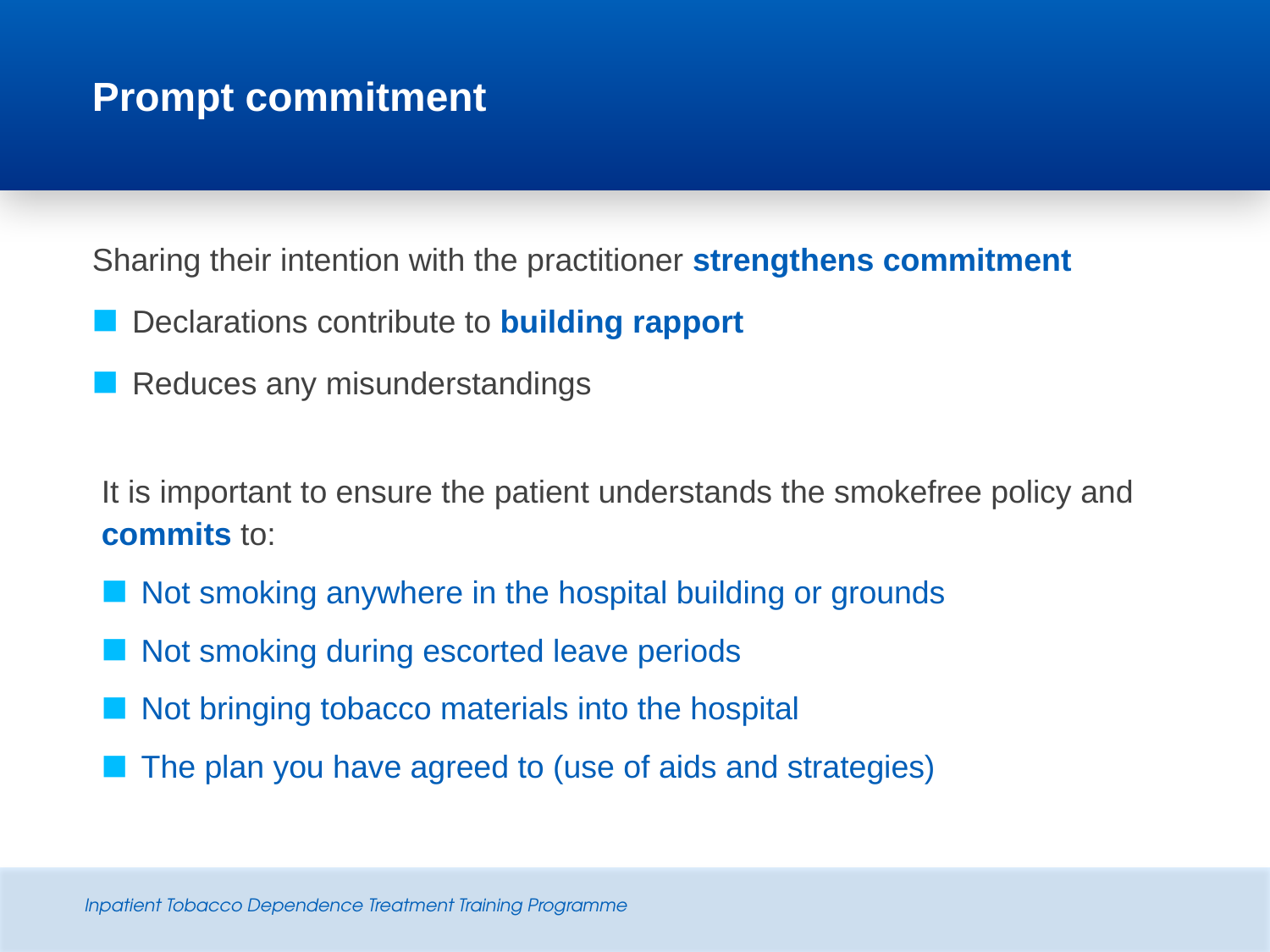

# Prompt commitment
Sharing their intention with the practitioner strengthens commitment
Declarations contribute to building rapport
Reduces any misunderstandings
It is important to ensure the patient understands the smokefree policy and commits to:
Not smoking anywhere in the hospital building or grounds
Not smoking during escorted leave periods
Not bringing tobacco materials into the hospital
The plan you have agreed to (use of aids and strategies)
Inpatient Tobacco Dependence Treatment Training Programme